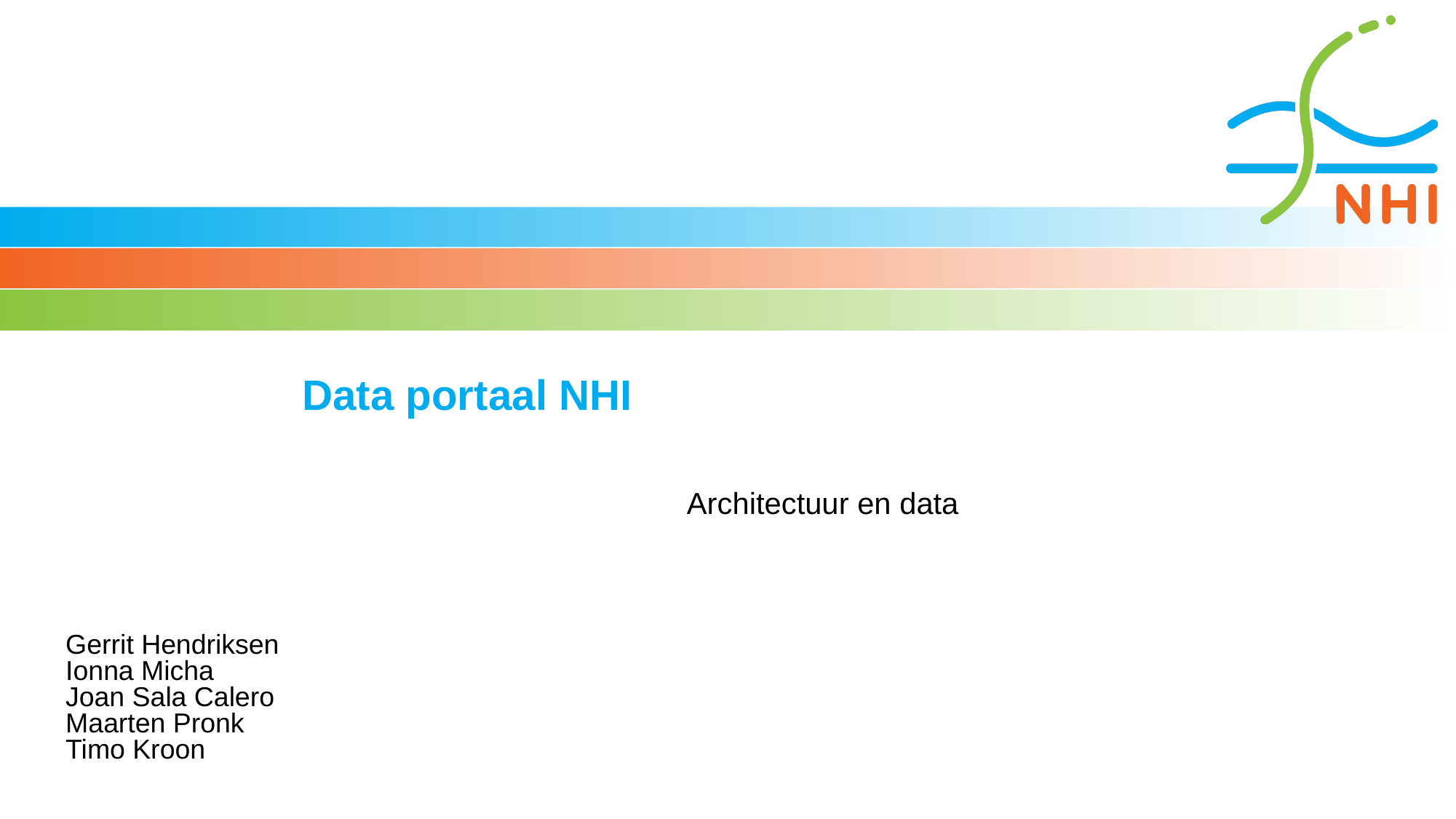

# Data portaal NHI
Architectuur en data
Gerrit Hendriksen
Ionna Micha
Joan Sala Calero
Maarten Pronk
Timo Kroon